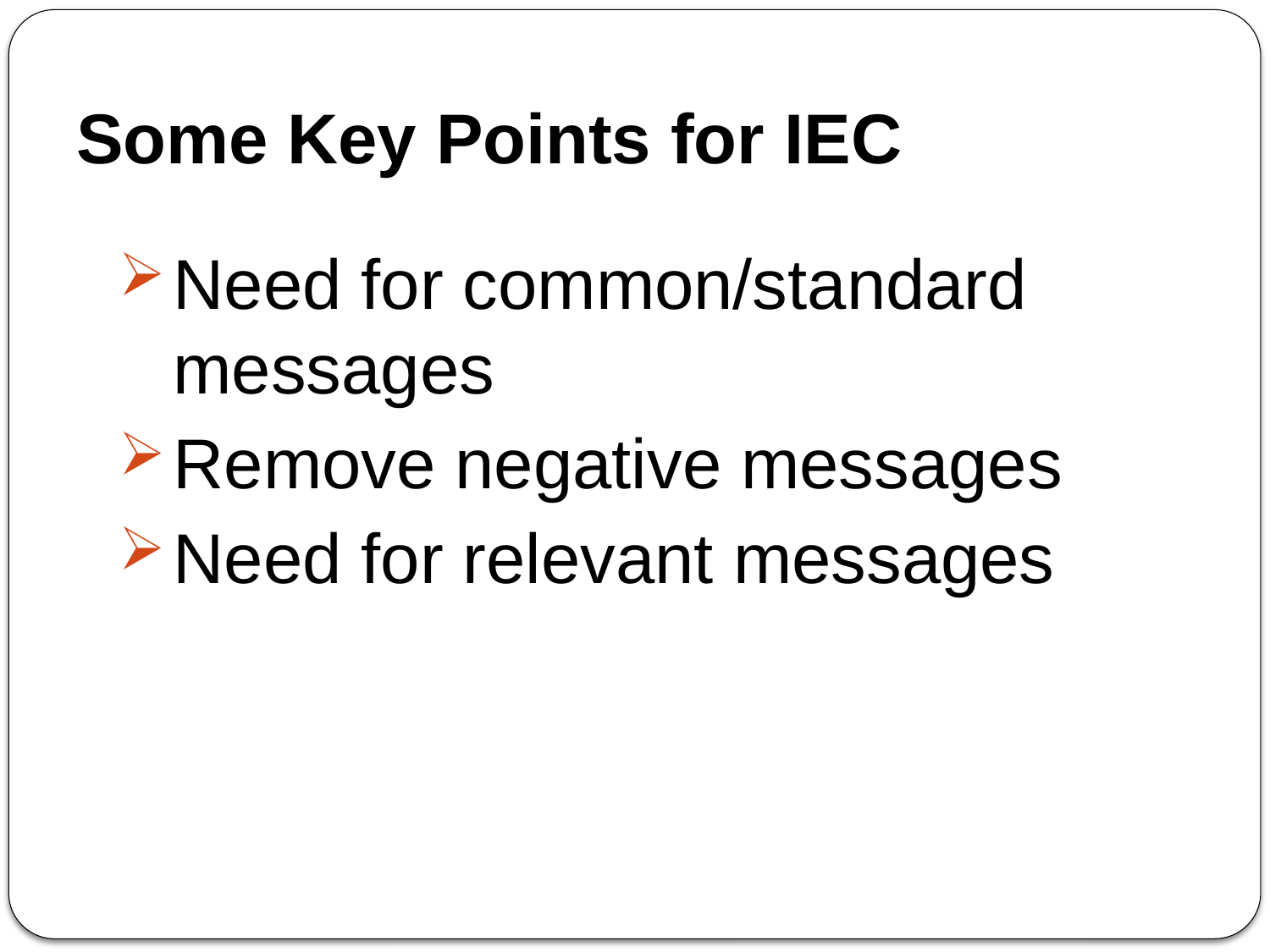

# Some Key Points for IEC
Need for common/standard messages
Remove negative messages
Need for relevant messages